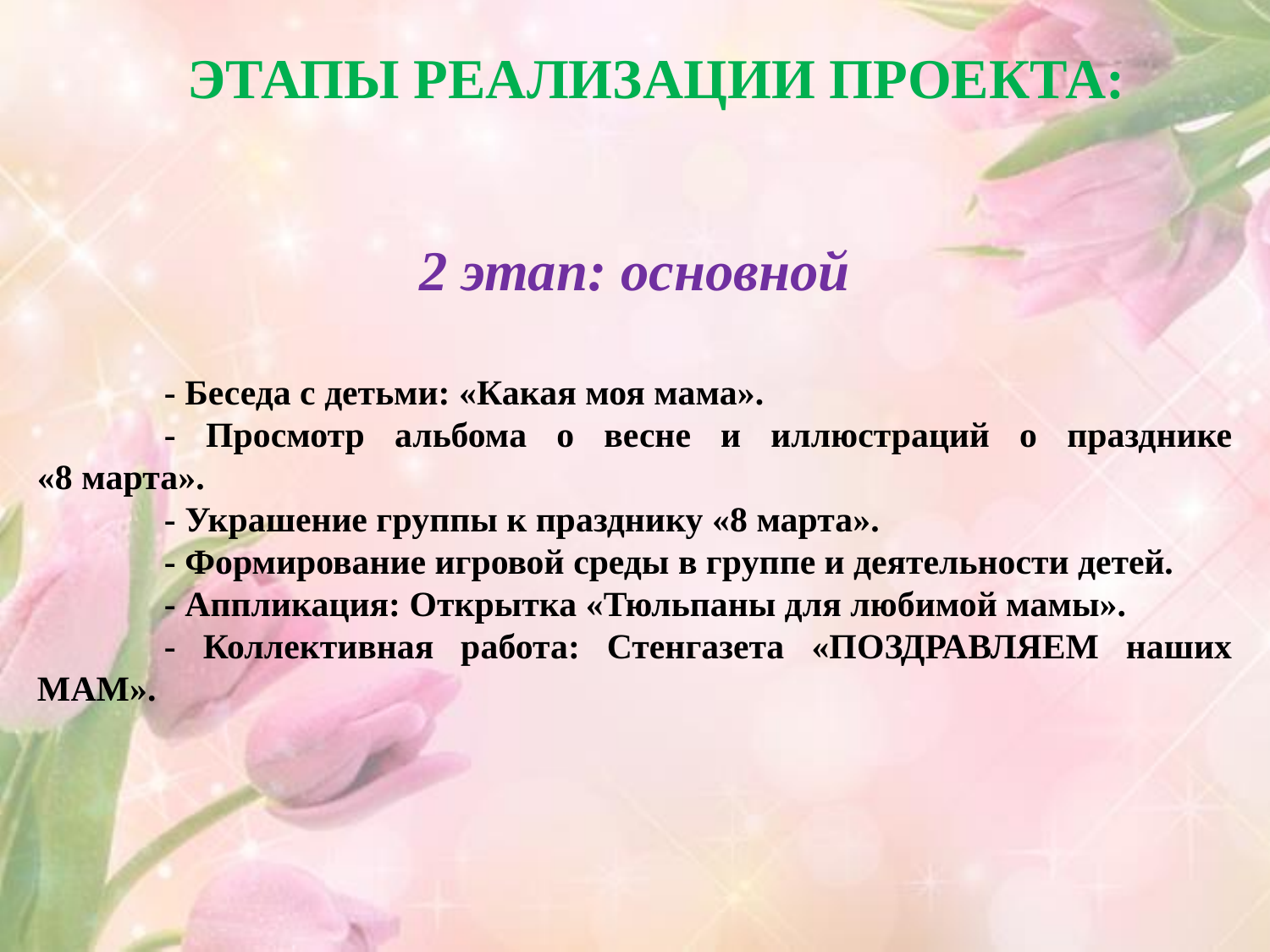

ЭТАПЫ РЕАЛИЗАЦИИ ПРОЕКТА:

2 этап: основной

	- Беседа с детьми: «Какая моя мама».
	- Просмотр альбома о весне и иллюстраций о празднике «8 марта».
	- Украшение группы к празднику «8 марта».
	- Формирование игровой среды в группе и деятельности детей.
	- Аппликация: Открытка «Тюльпаны для любимой мамы».
	- Коллективная работа: Стенгазета «ПОЗДРАВЛЯЕМ наших МАМ».